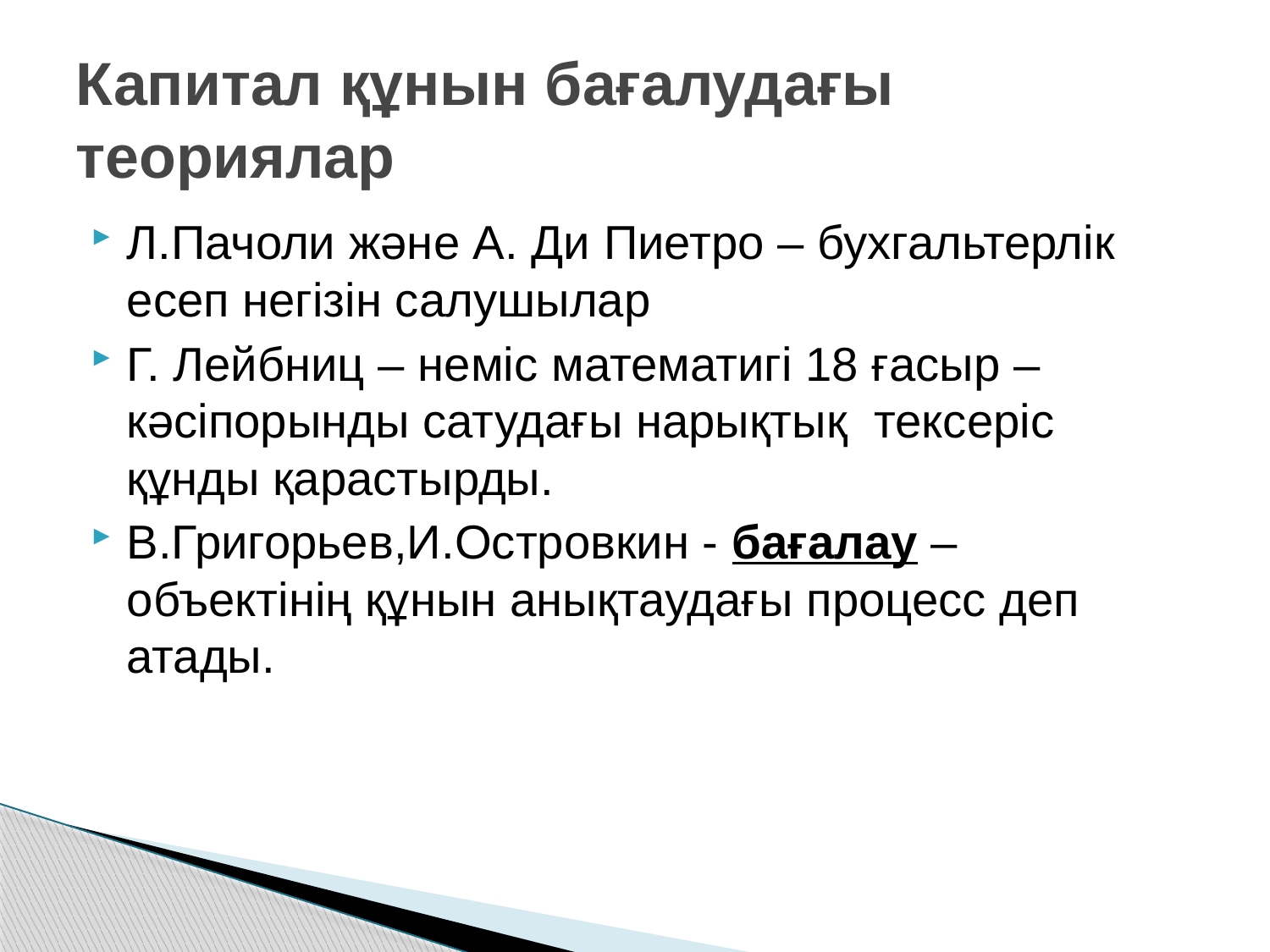

# Капитал құнын бағалудағы теориялар
Л.Пачоли және А. Ди Пиетро – бухгальтерлік есеп негізін салушылар
Г. Лейбниц – неміс математигі 18 ғасыр – кәсіпорынды сатудағы нарықтық  тексеріс құнды қарастырды.
В.Григорьев,И.Островкин - бағалау – объектінің құнын анықтаудағы процесс деп атады.